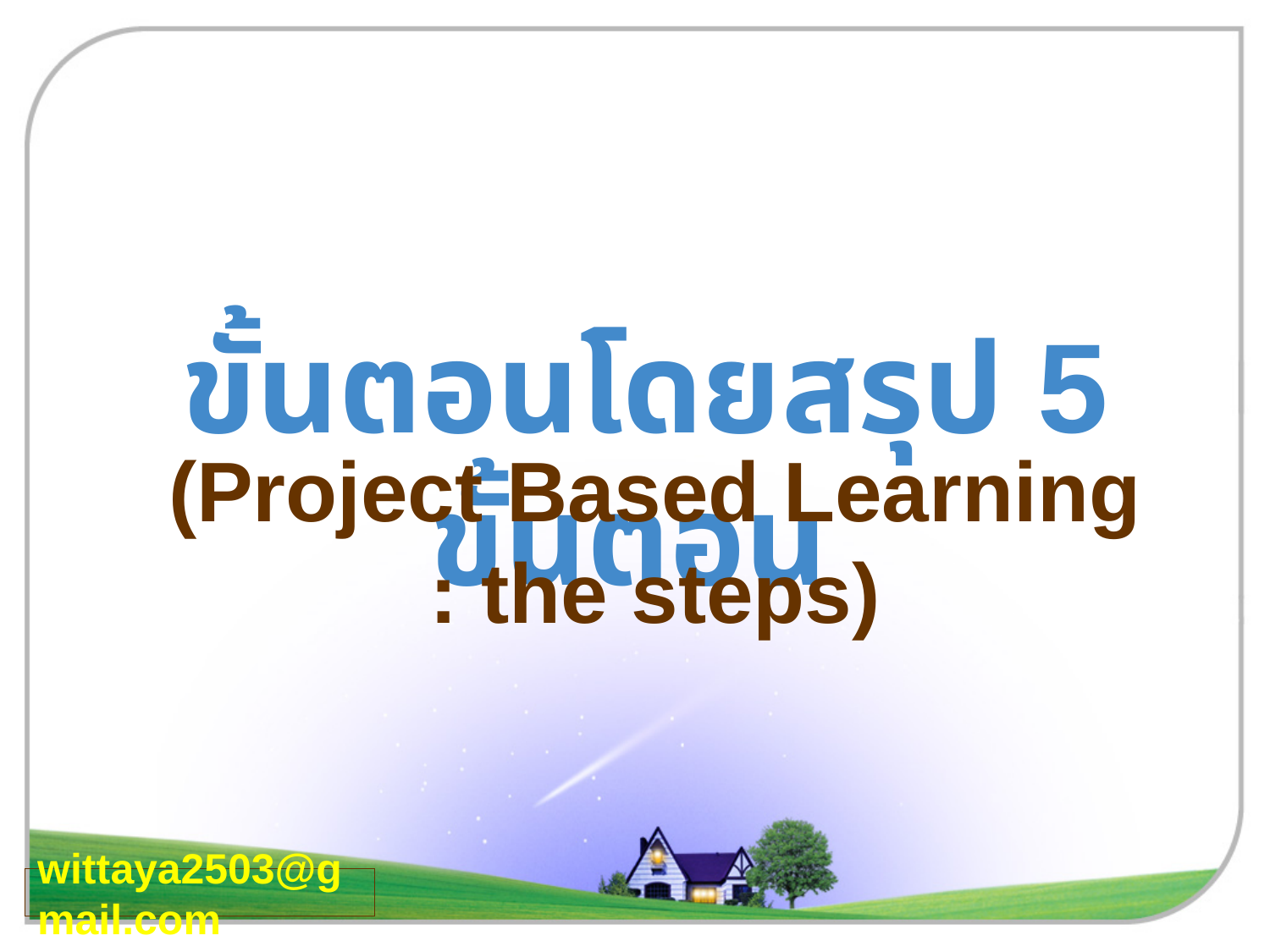

ขั้นตอนโดยสรุป 5 ขั้นตอน
(Project Based Learning : the steps)
wittaya2503@gmail.com
23/06/57
20